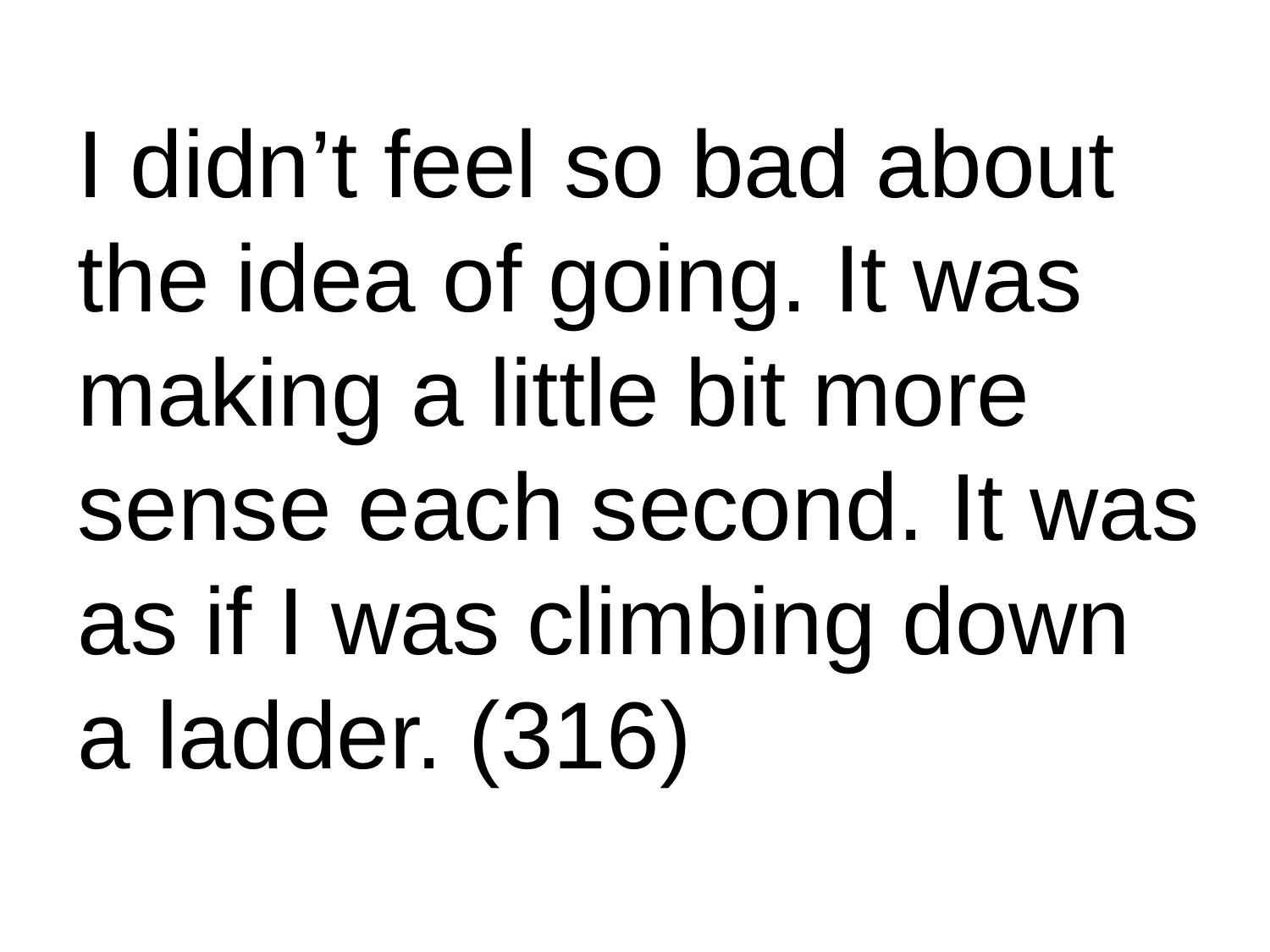

I didn’t feel so bad about the idea of going. It was making a little bit more sense each second. It was as if I was climbing down a ladder. (316)